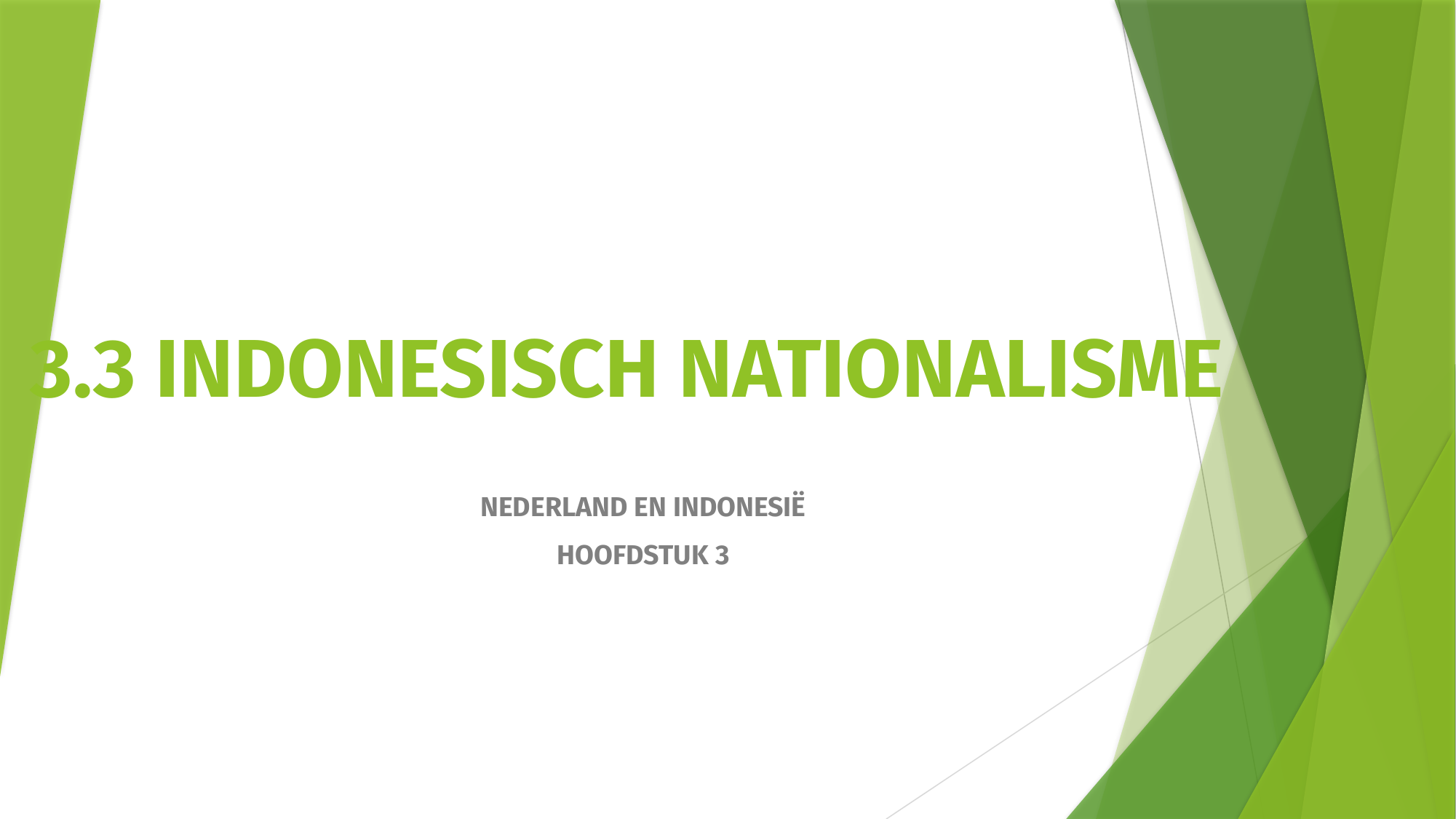

# 3.3 INDONESISCH NATIONALISME
NEDERLAND EN INDONESIË
HOOFDSTUK 3